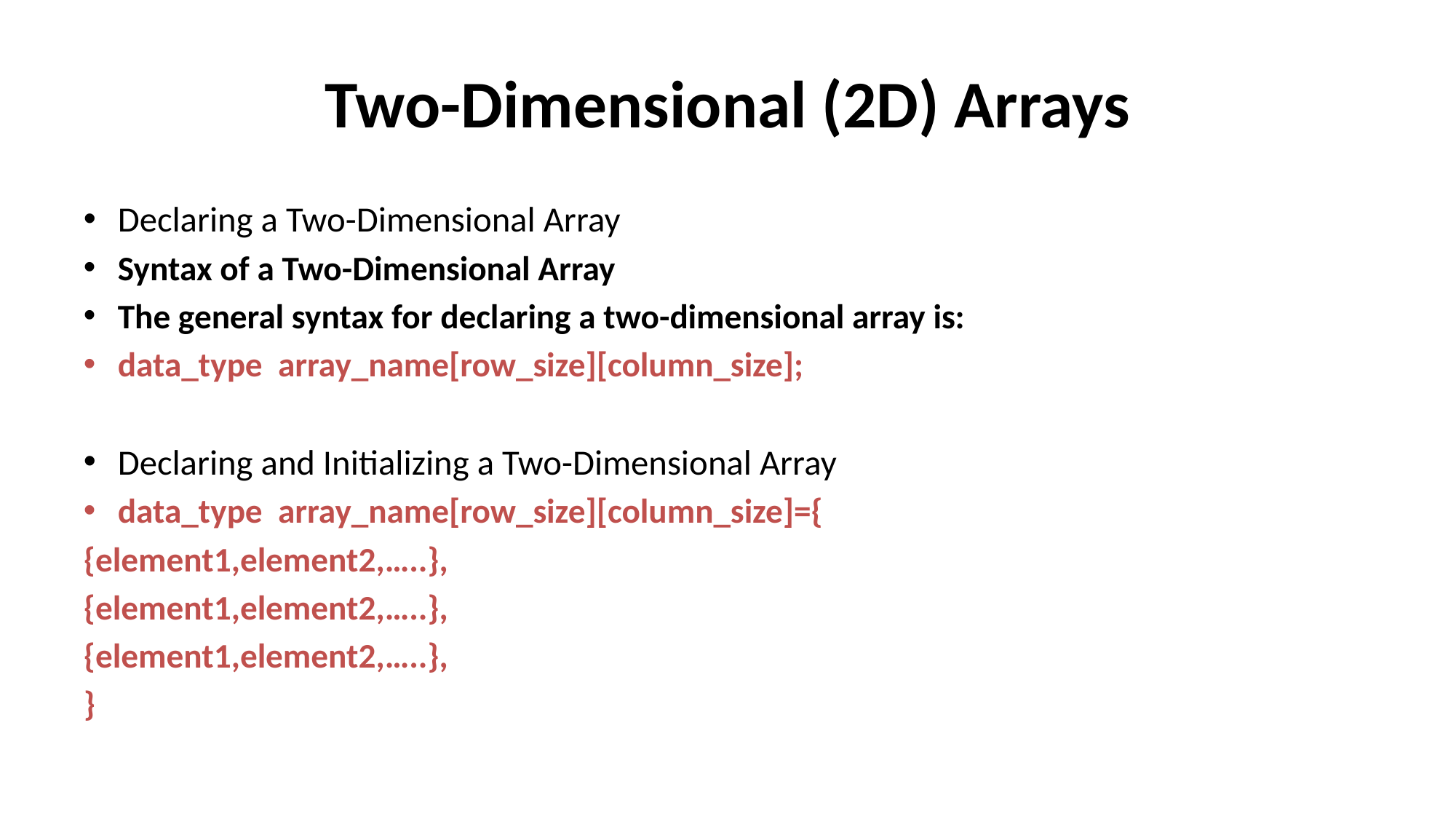

# Two-Dimensional (2D) Arrays
Declaring a Two-Dimensional Array
Syntax of a Two-Dimensional Array
The general syntax for declaring a two-dimensional array is:
data_type  array_name[row_size][column_size];

Declaring and Initializing a Two-Dimensional Array
data_type  array_name[row_size][column_size]={
{element1,element2,…..},
{element1,element2,…..},
{element1,element2,…..},
}